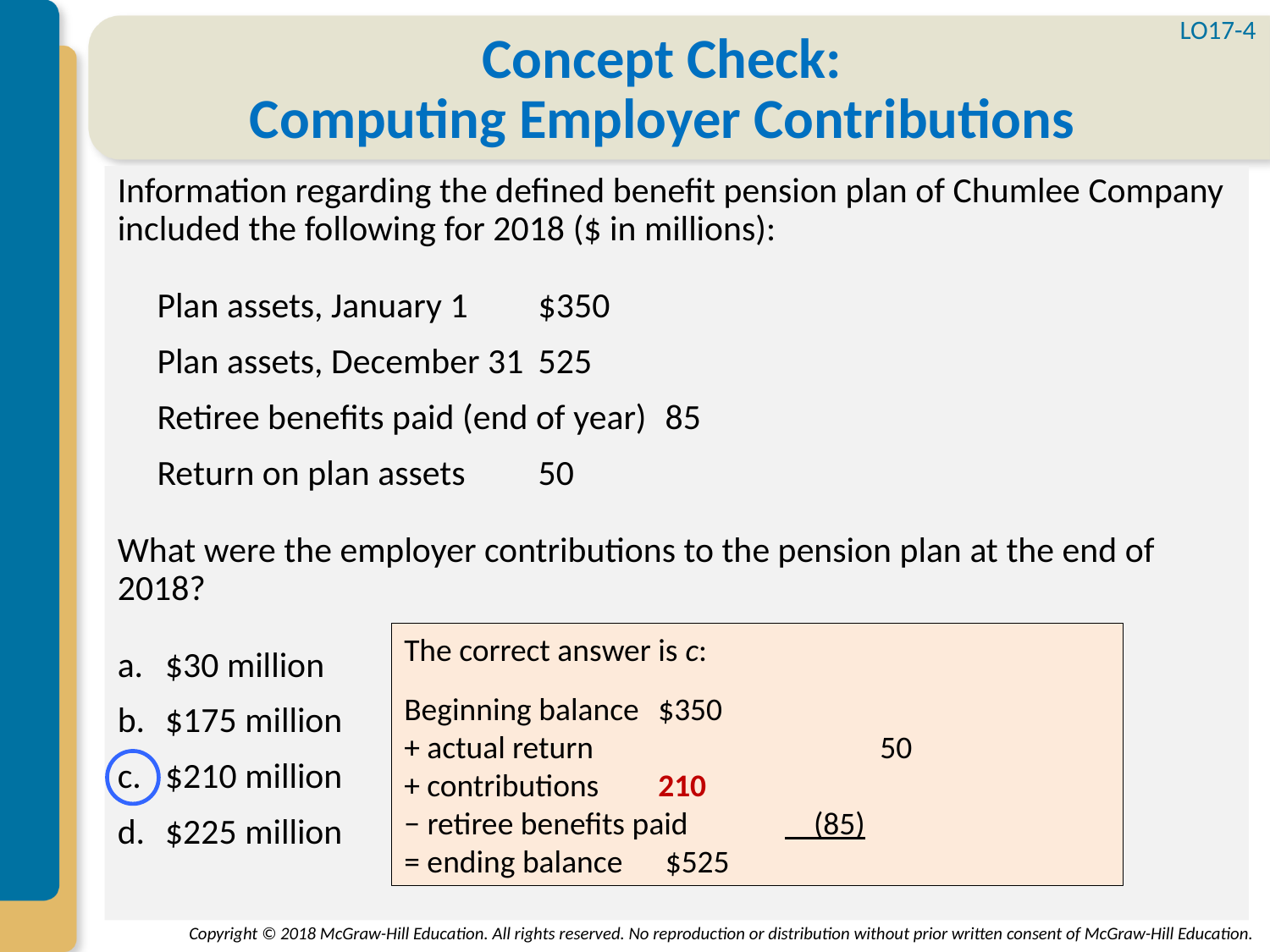

LO17-4
# Concept Check: Computing Employer Contributions
Information regarding the defined benefit pension plan of Chumlee Company included the following for 2018 ($ in millions):
Plan assets, January 1	$350
Plan assets, December 31	525
Retiree benefits paid (end of year)	85
Return on plan assets 	50
What were the employer contributions to the pension plan at the end of 2018?
$30 million
$175 million
$210 million
$225 million

The correct answer is c:
Beginning balance 	$350
+ actual return 	50
+ contributions 	210
− retiree benefits paid 	    (85)
= ending balance 	 $525